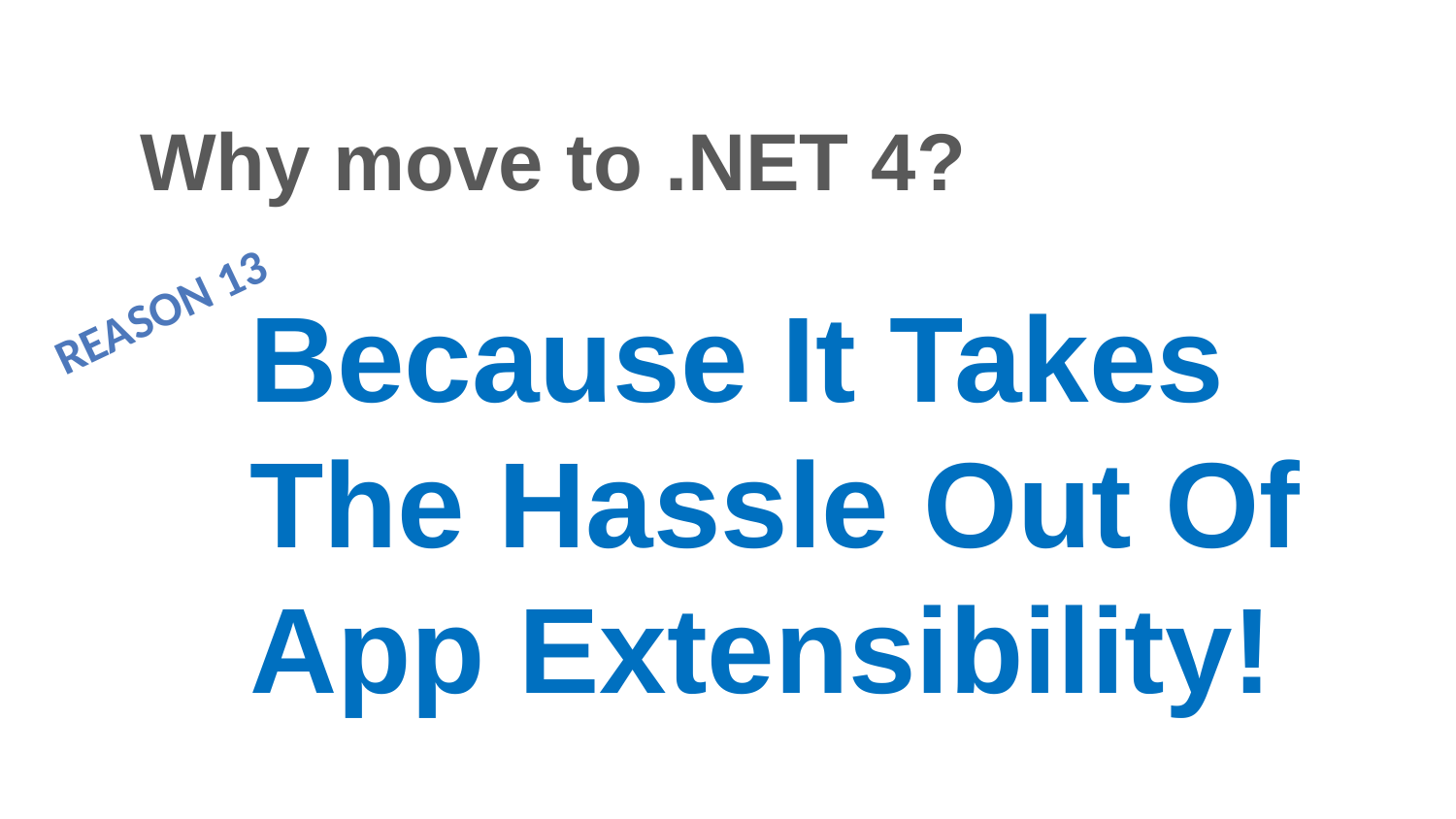

# Why move to .NET 4?
Reason 13
Because It Takes The Hassle Out Of App Extensibility!